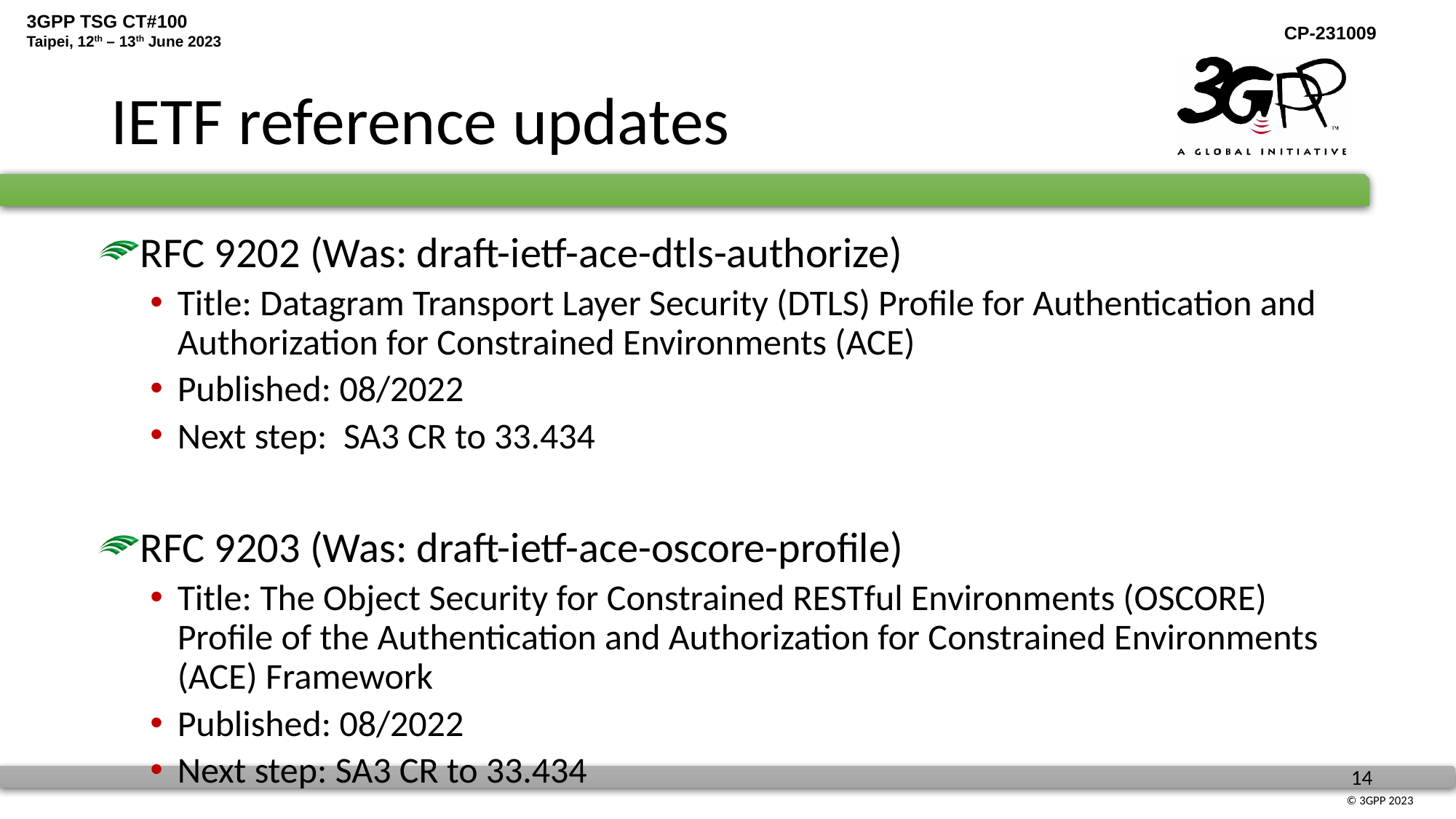

# IETF reference updates
RFC 9202 (Was: draft-ietf-ace-dtls-authorize)
Title: Datagram Transport Layer Security (DTLS) Profile for Authentication and Authorization for Constrained Environments (ACE)
Published: 08/2022
Next step:  SA3 CR to 33.434

RFC 9203 (Was: draft-ietf-ace-oscore-profile)
Title: The Object Security for Constrained RESTful Environments (OSCORE) Profile of the Authentication and Authorization for Constrained Environments (ACE) Framework
Published: 08/2022
Next step: SA3 CR to 33.434